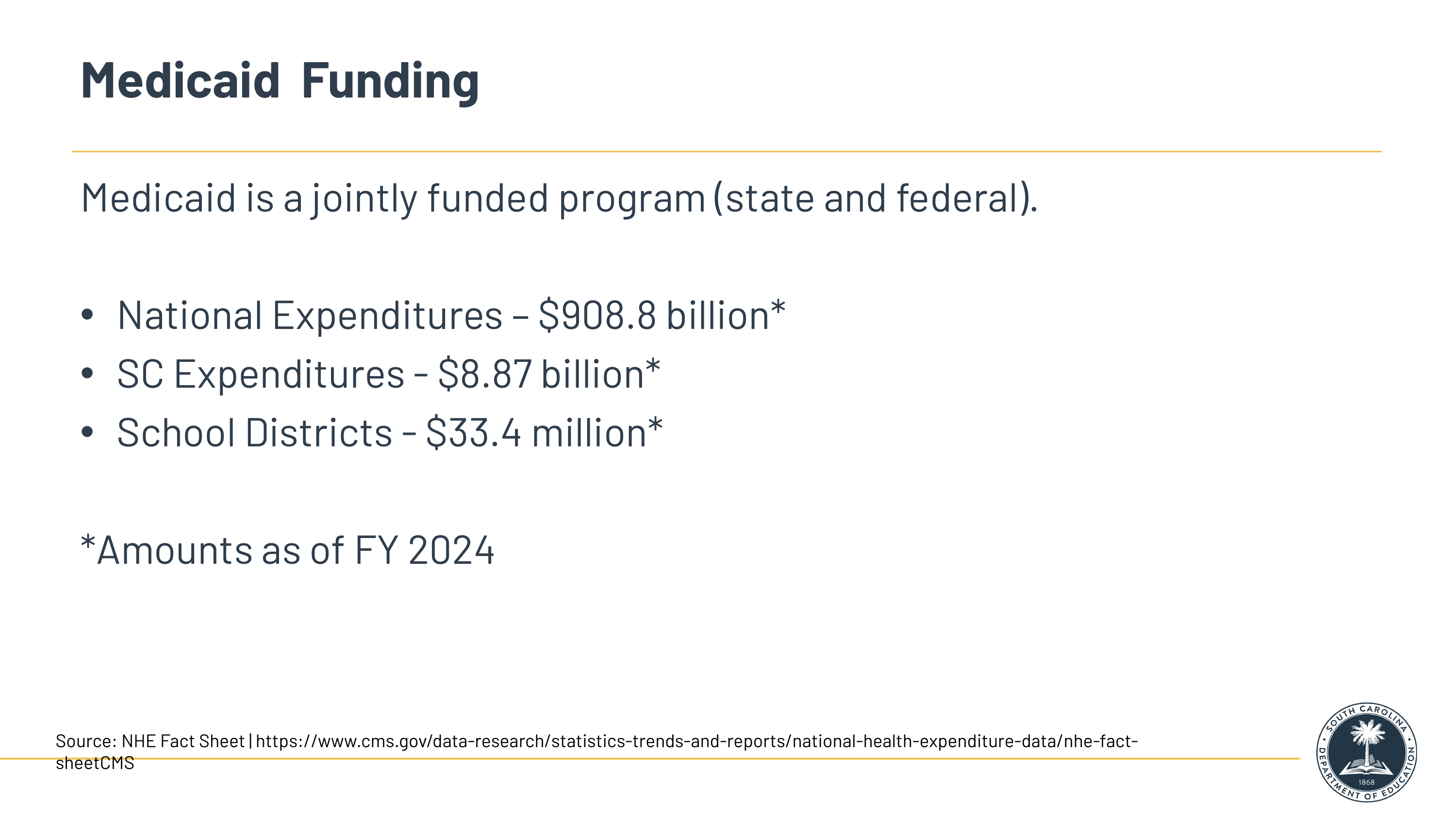

# Medicaid  Funding
Medicaid is a jointly funded program (state and federal).

National Expenditures – $908.8 billion*
SC Expenditures - $8.87 billion*
School Districts - $33.4 million*

*Amounts as of FY 2024
Source: NHE Fact Sheet | https://www.cms.gov/data-research/statistics-trends-and-reports/national-health-expenditure-data/nhe-fact-sheetCMS